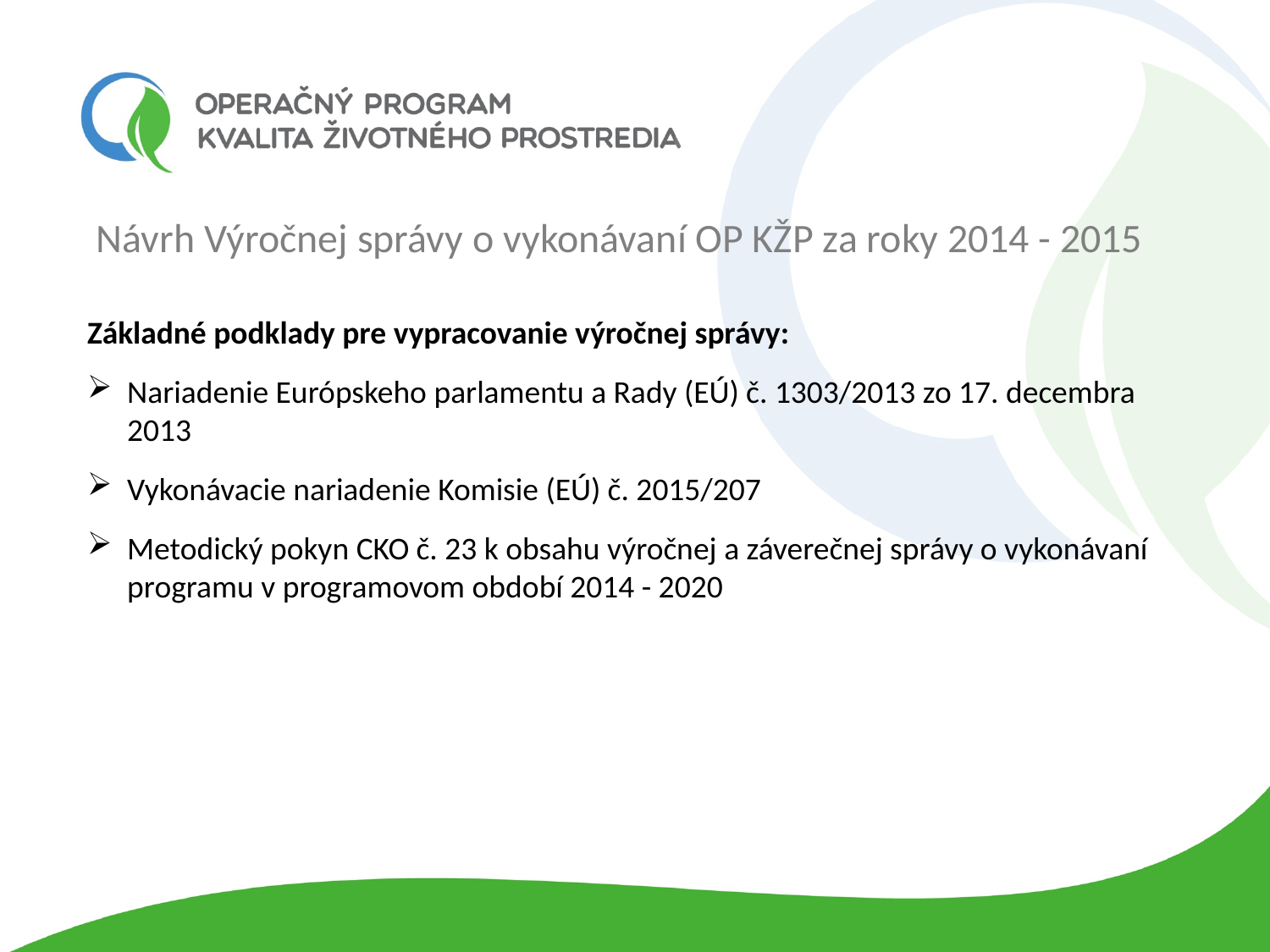

Návrh Výročnej správy o vykonávaní OP KŽP za roky 2014 - 2015
Základné podklady pre vypracovanie výročnej správy:
Nariadenie Európskeho parlamentu a Rady (EÚ) č. 1303/2013 zo 17. decembra 2013
Vykonávacie nariadenie Komisie (EÚ) č. 2015/207
Metodický pokyn CKO č. 23 k obsahu výročnej a záverečnej správy o vykonávaní programu v programovom období 2014 - 2020